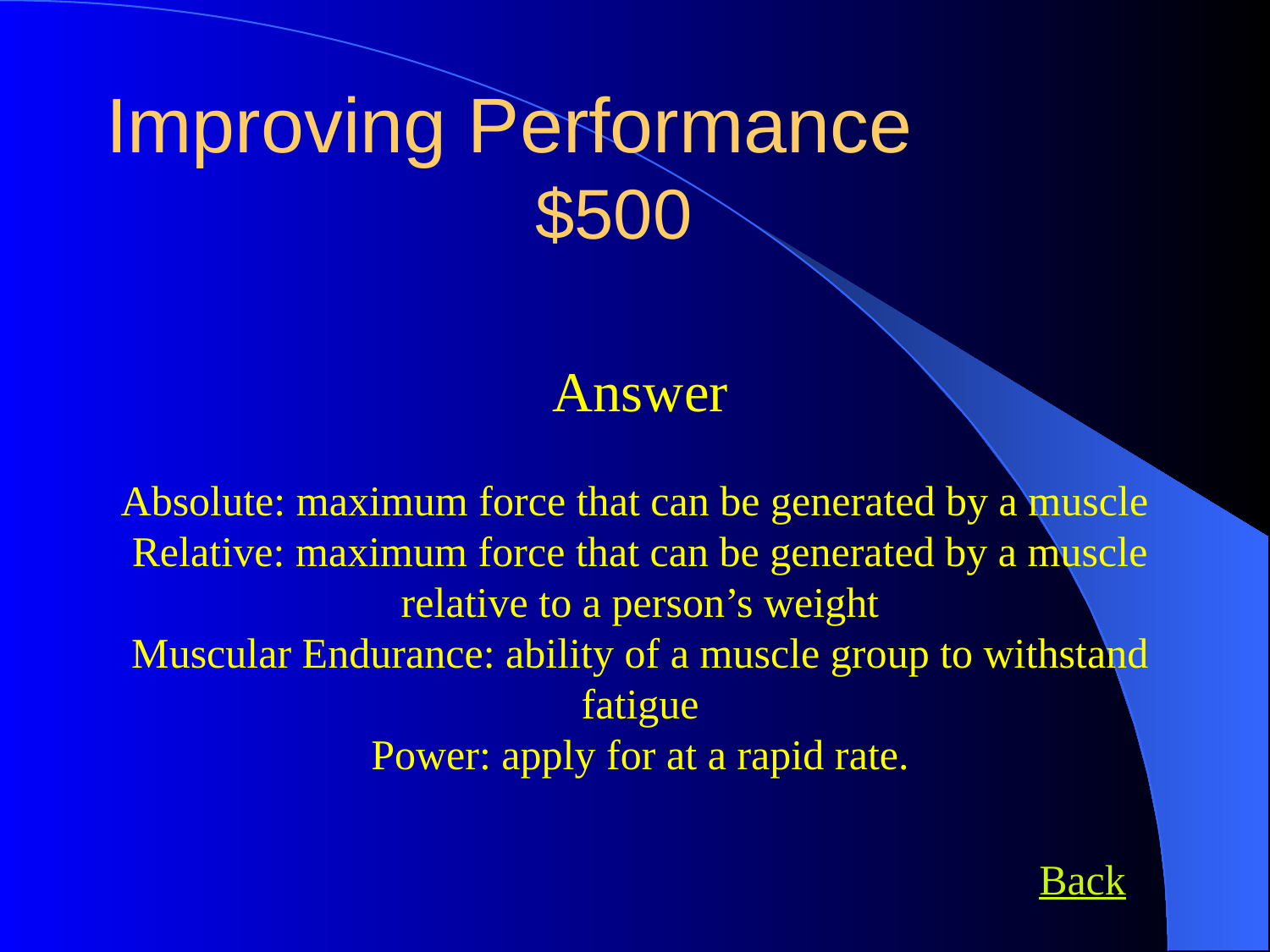

Improving Performance 		$500
Answer

Absolute: maximum force that can be generated by a muscle
Relative: maximum force that can be generated by a muscle relative to a person’s weight
Muscular Endurance: ability of a muscle group to withstand fatigue
Power: apply for at a rapid rate.

Back